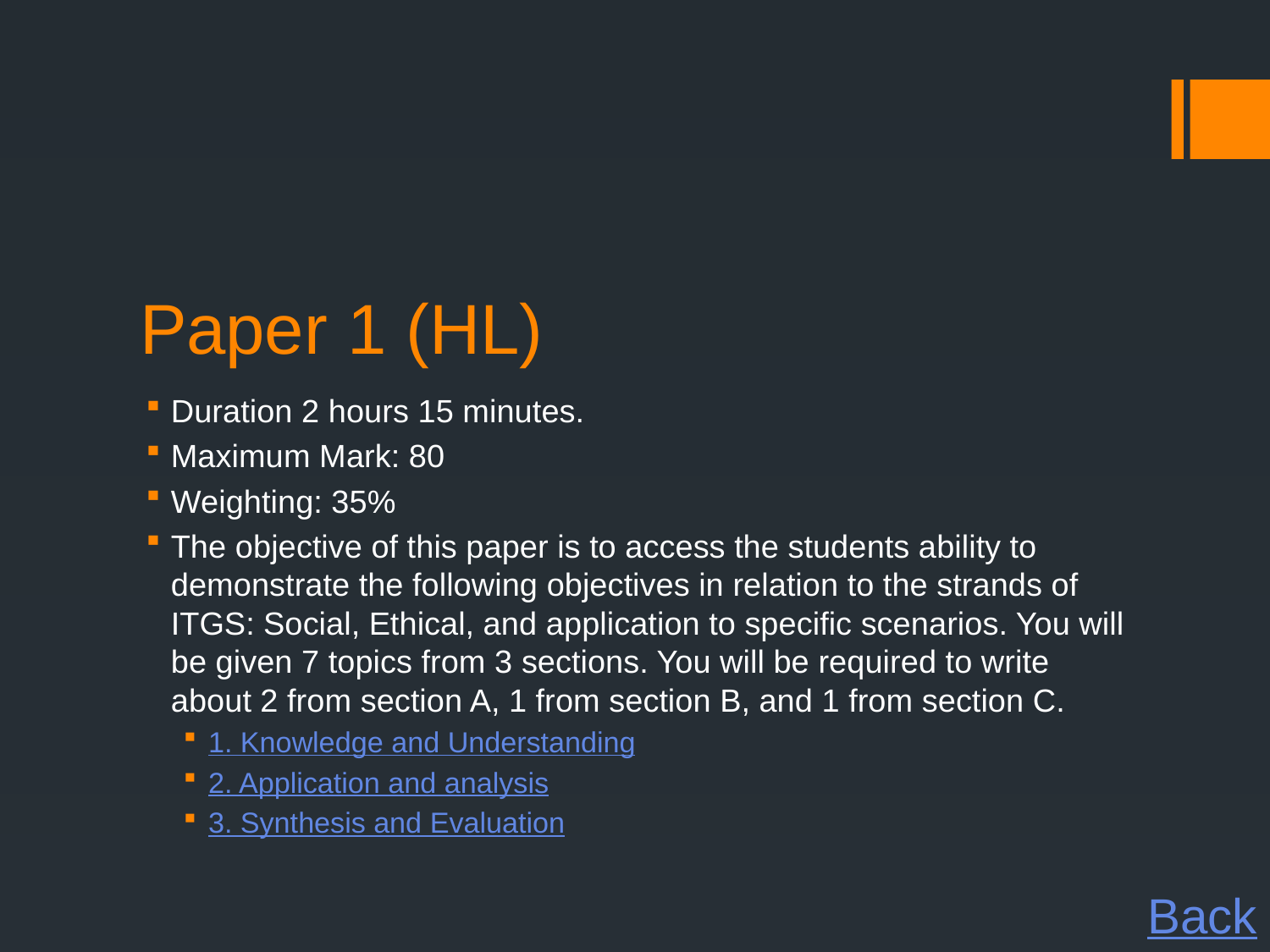

# Paper 1 (HL)
Duration 2 hours 15 minutes.
Maximum Mark: 80
Weighting: 35%
The objective of this paper is to access the students ability to demonstrate the following objectives in relation to the strands of ITGS: Social, Ethical, and application to specific scenarios. You will be given 7 topics from 3 sections. You will be required to write about 2 from section A, 1 from section B, and 1 from section C.
1. Knowledge and Understanding
2. Application and analysis
3. Synthesis and Evaluation

Back